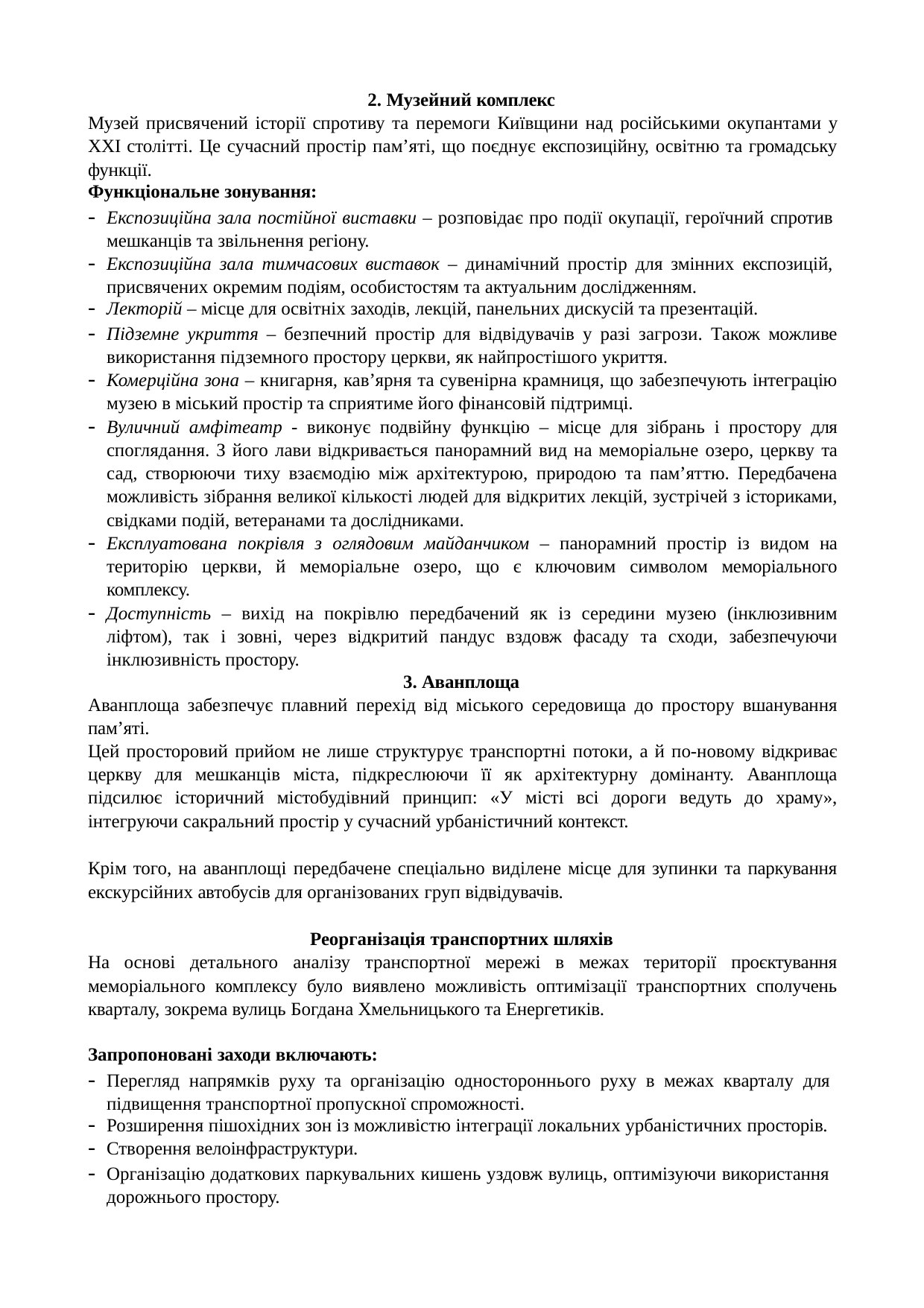

2. Музейний комплекс
Музей присвячений історії спротиву та перемоги Київщини над російськими окупантами у XXI столітті. Це сучасний простір пам’яті, що поєднує експозиційну, освітню та громадську функції.
Функціональне зонування:
Експозиційна зала постійної виставки – розповідає про події окупації, героїчний спротив мешканців та звільнення регіону.
Експозиційна зала тимчасових виставок – динамічний простір для змінних експозицій, присвячених окремим подіям, особистостям та актуальним дослідженням.
Лекторій – місце для освітніх заходів, лекцій, панельних дискусій та презентацій.
Підземне укриття – безпечний простір для відвідувачів у разі загрози. Також можливе використання підземного простору церкви, як найпростішого укриття.
Комерційна зона – книгарня, кав’ярня та сувенірна крамниця, що забезпечують інтеграцію музею в міський простір та сприятиме його фінансовій підтримці.
Вуличний амфітеатр - виконує подвійну функцію – місце для зібрань і простору для споглядання. З його лави відкривається панорамний вид на меморіальне озеро, церкву та сад, створюючи тиху взаємодію між архітектурою, природою та пам’яттю. Передбачена можливість зібрання великої кількості людей для відкритих лекцій, зустрічей з істориками, свідками подій, ветеранами та дослідниками.
Експлуатована покрівля з оглядовим майданчиком – панорамний простір із видом на територію  церкви,  й  меморіальне  озеро,  що  є  ключовим  символом  меморіального комплексу.
Доступність – вихід на покрівлю передбачений як із середини музею (інклюзивним ліфтом), так і зовні, через відкритий пандус вздовж фасаду та сходи, забезпечуючи інклюзивність простору.
3. Аванплоща
Аванплоща забезпечує плавний перехід від міського середовища до простору вшанування пам’яті.
Цей просторовий прийом не лише структурує транспортні потоки, а й по-новому відкриває церкву для мешканців міста, підкреслюючи її як архітектурну домінанту. Аванплоща підсилює історичний містобудівний принцип: «У місті всі дороги ведуть до храму», інтегруючи сакральний простір у сучасний урбаністичний контекст.

Крім того, на аванплощі передбачене спеціально виділене місце для зупинки та паркування екскурсійних автобусів для організованих груп відвідувачів.

Реорганізація транспортних шляхів
На  основі  детального  аналізу  транспортної  мережі  в  межах  території  проєктування меморіального комплексу було виявлено можливість оптимізації транспортних сполучень кварталу, зокрема вулиць Богдана Хмельницького та Енергетиків.

Запропоновані заходи включають:
Перегляд напрямків руху та організацію одностороннього руху в межах кварталу для підвищення транспортної пропускної спроможності.
Розширення пішохідних зон із можливістю інтеграції локальних урбаністичних просторів.
Створення велоінфраструктури.
Організацію додаткових паркувальних кишень уздовж вулиць, оптимізуючи використання дорожнього простору.